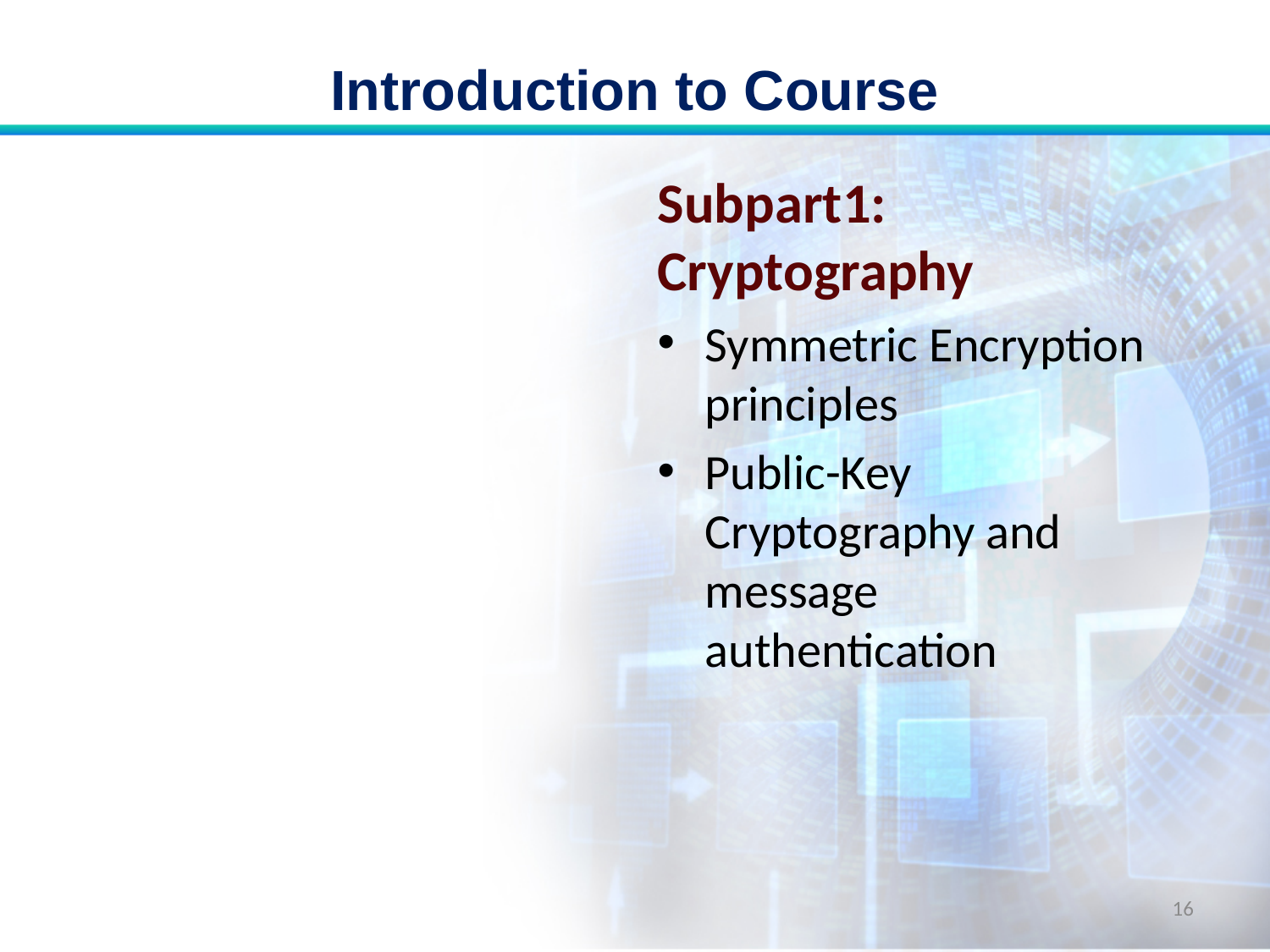

# Introduction to Course
Subpart1: Cryptography
Symmetric Encryption principles
Public-Key Cryptography and message authentication

16